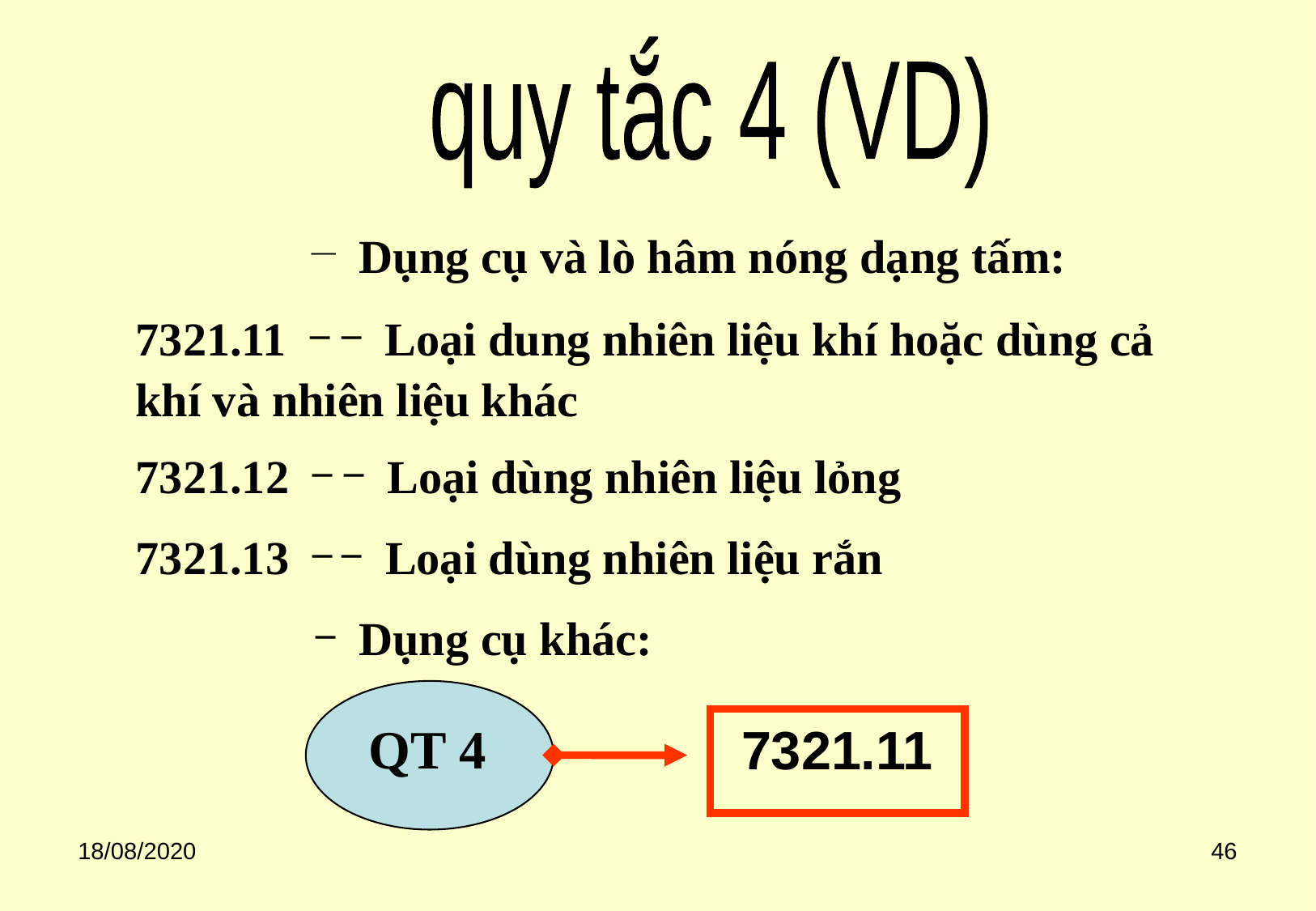

quy tắc 4 (VD)
# _   Dụng cụ và lò hâm nóng dạng tấm: 7321.11  _ _  Loại dung nhiên liệu khí hoặc dùng cả      khí và nhiên liệu khác 7321.12  _ _  Loại dùng nhiên liệu lỏng 7321.13  _ _  Loại dùng nhiên liệu rắn _  Dụng cụ khác:

QT 4
7321.11

18/08/2020
46